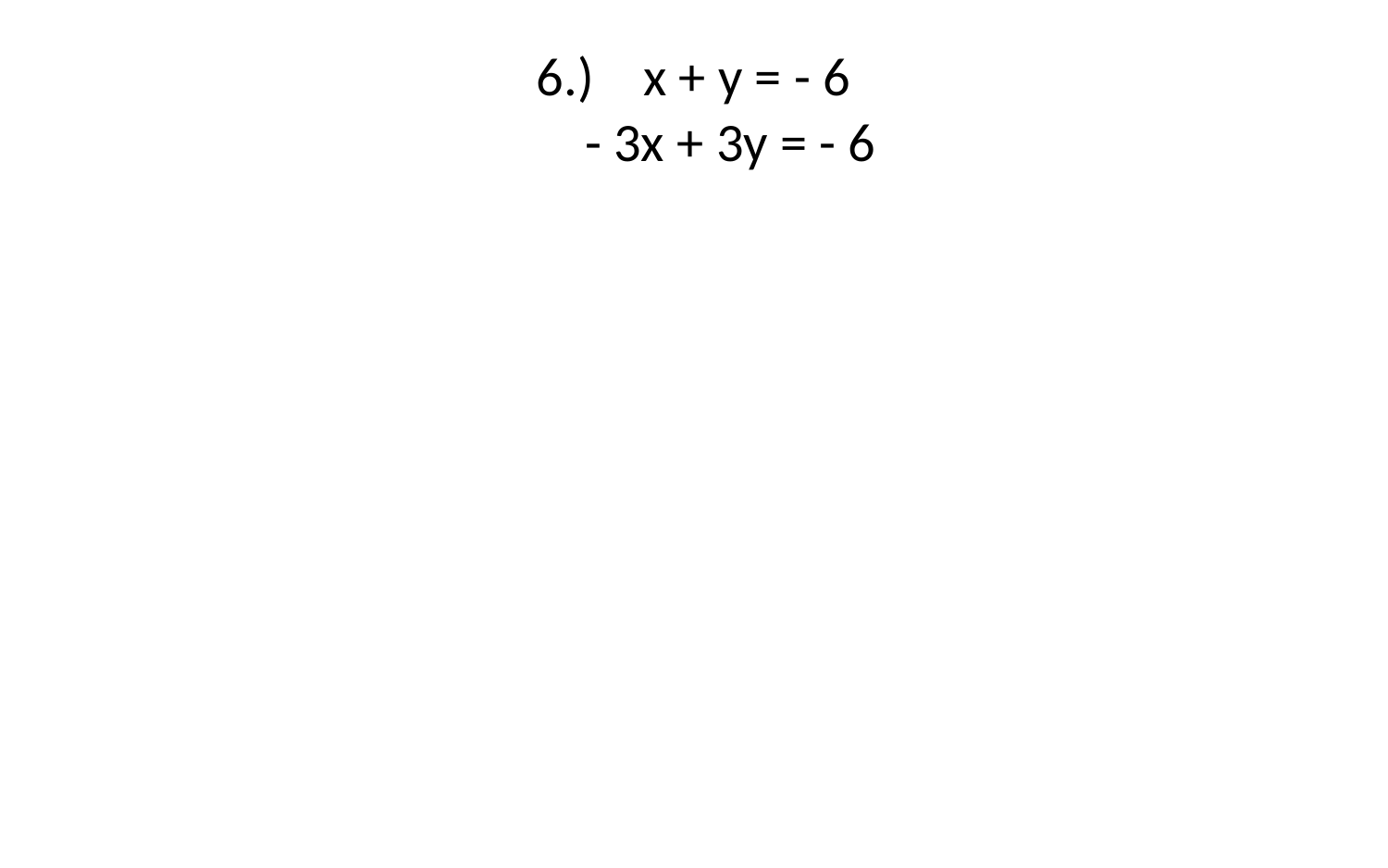

# 6.)    x + y = - 6        - 3x + 3y = - 6